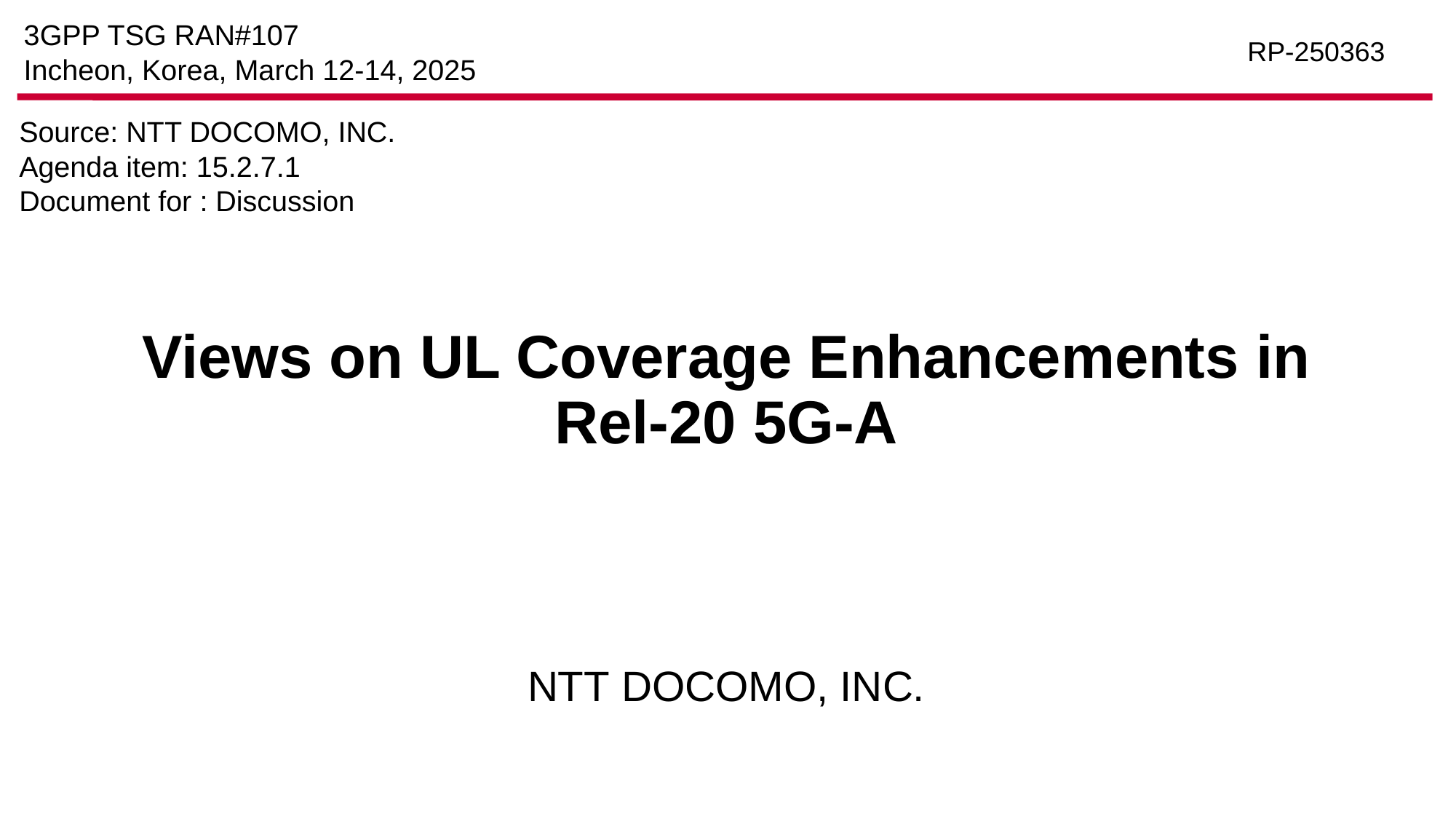

3GPP TSG RAN#107
Incheon, Korea, March 12-14, 2025
RP-250363
Source: NTT DOCOMO, INC.
Agenda item: 15.2.7.1
Document for : Discussion
# Views on UL Coverage Enhancements in Rel-20 5G-A
NTT DOCOMO, INC.